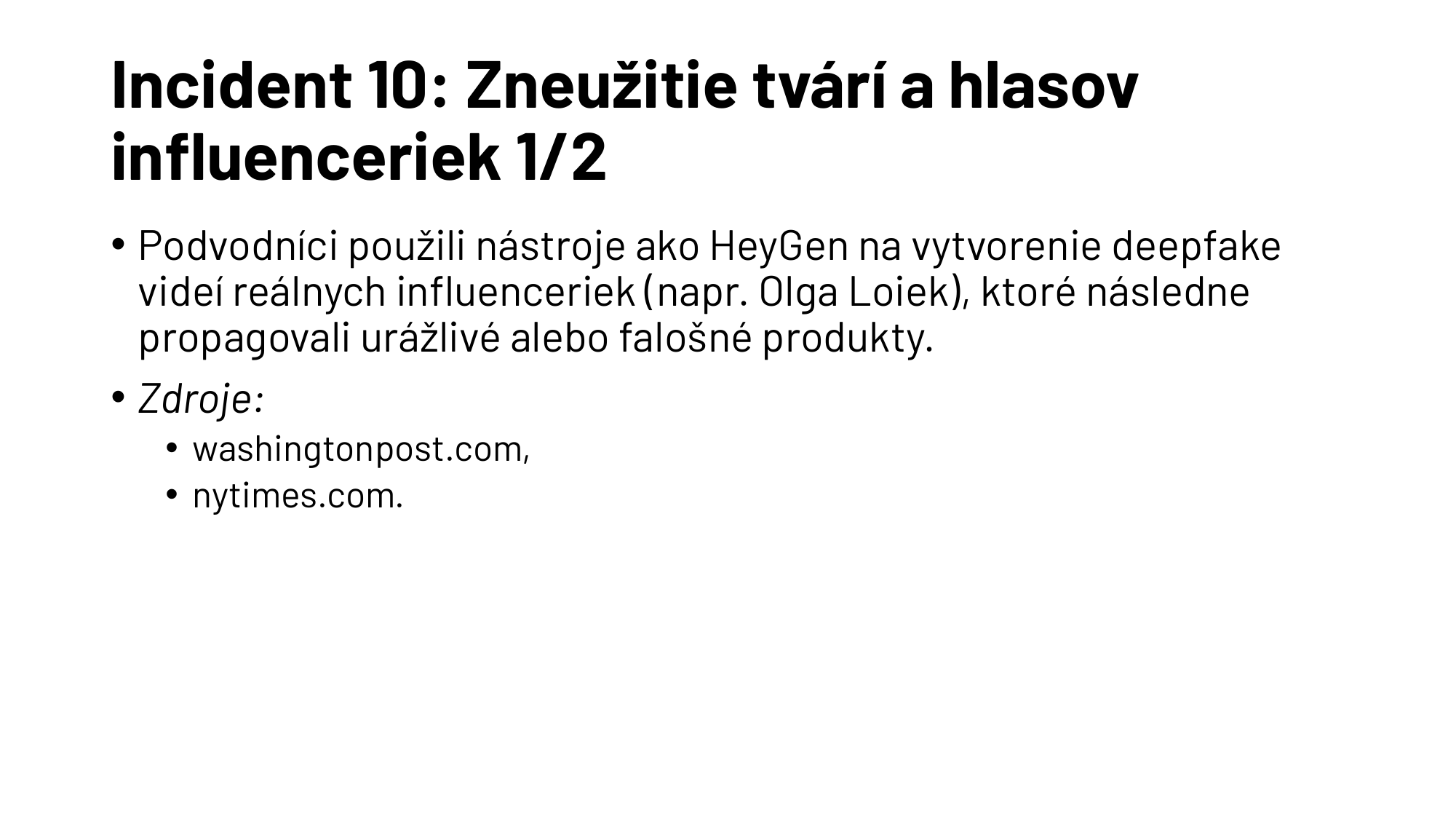

# Incident 10: Zneužitie tvárí a hlasov influenceriek 1/2
Podvodníci použili nástroje ako HeyGen na vytvorenie deepfake videí reálnych influenceriek (napr. Olga Loiek), ktoré následne propagovali urážlivé alebo falošné produkty.
Zdroje:
washingtonpost.com,
nytimes.com.